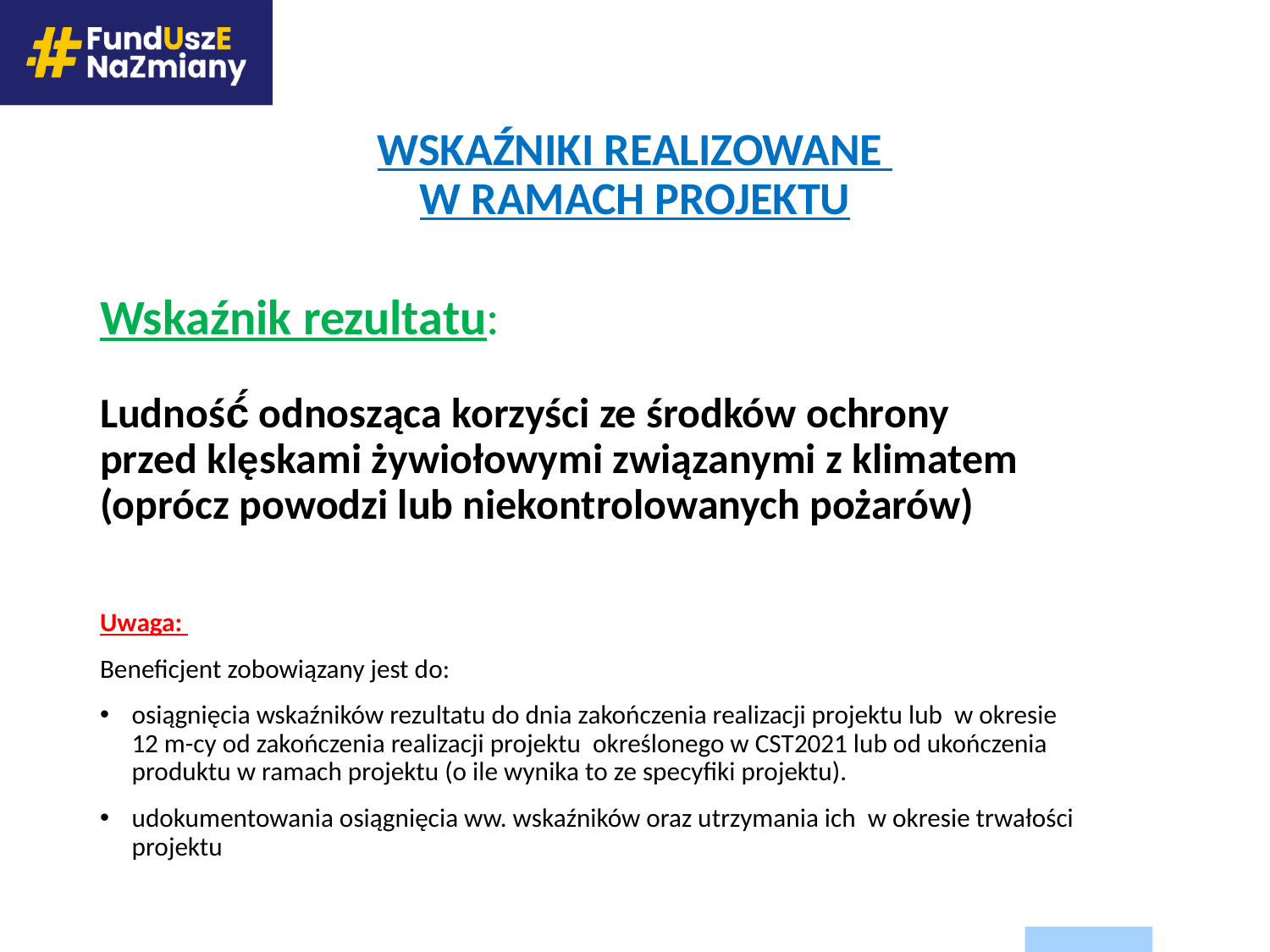

# WSKAŹNIKI REALIZOWANE W RAMACH PROJEKTU
Wskaźnik rezultatu:

Ludność́ odnosząca korzyści ze środków ochrony
przed klęskami żywiołowymi związanymi z klimatem
(oprócz powodzi lub niekontrolowanych pożarów)

Uwaga:
Beneficjent zobowiązany jest do:
osiągnięcia wskaźników rezultatu do dnia zakończenia realizacji projektu lub  w okresie
12 m-cy od zakończenia realizacji projektu  określonego w CST2021 lub od ukończenia
produktu w ramach projektu (o ile wynika to ze specyfiki projektu).
udokumentowania osiągnięcia ww. wskaźników oraz utrzymania ich  w okresie trwałości projektu